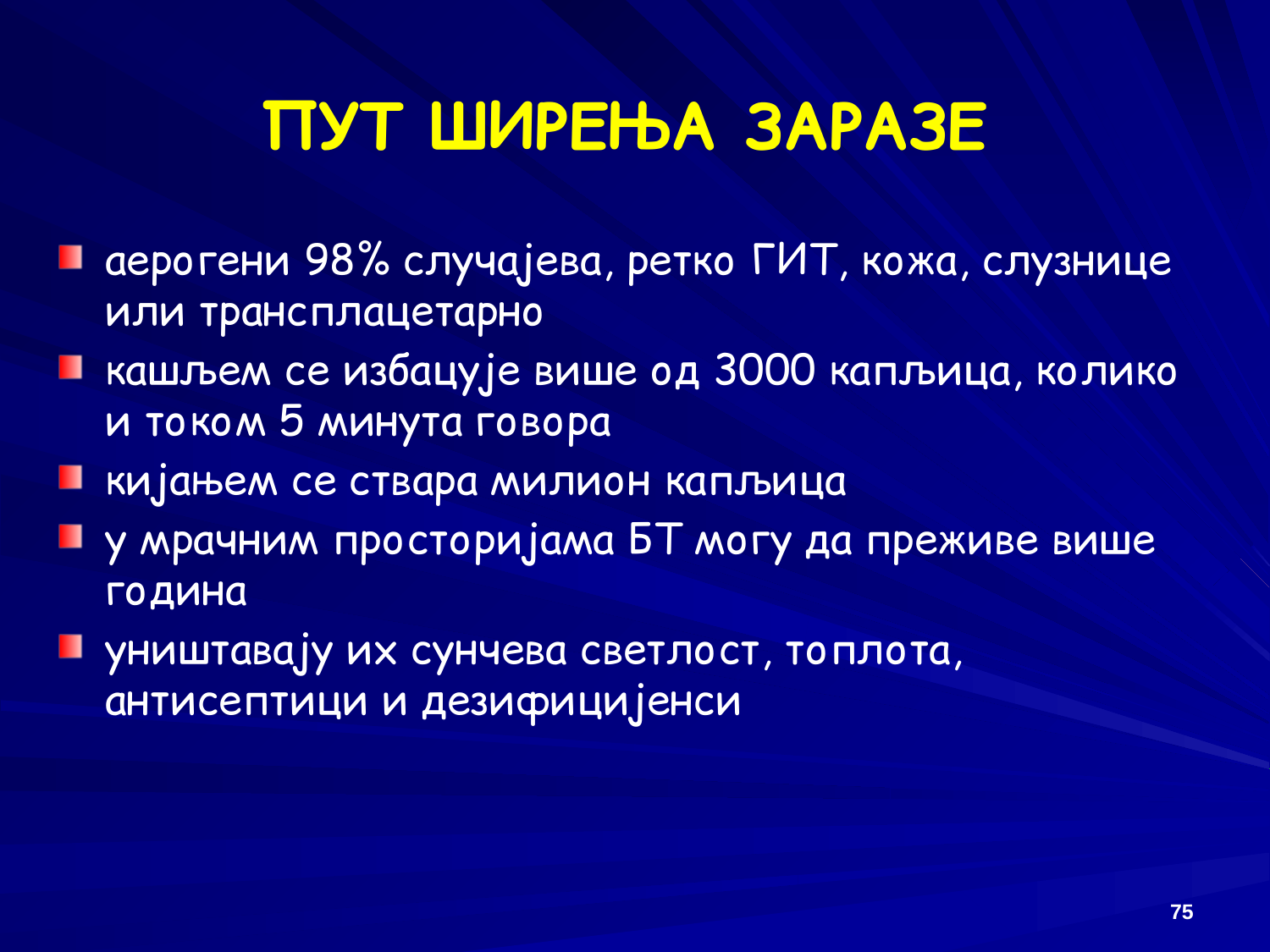

# ПУТ ШИРЕЊА ЗАРАЗЕ
аерогени 98% случајева, ретко ГИТ, кожа, слузнице или трансплацетарно
кашљем се избацује више од 3000 капљица, колико и током 5 минута говора
кијањем се ствара милион капљица
у мрачним просторијама БТ могу да преживе више година
уништавају их сунчева светлост, топлота, антисептици и дезифицијенси
75